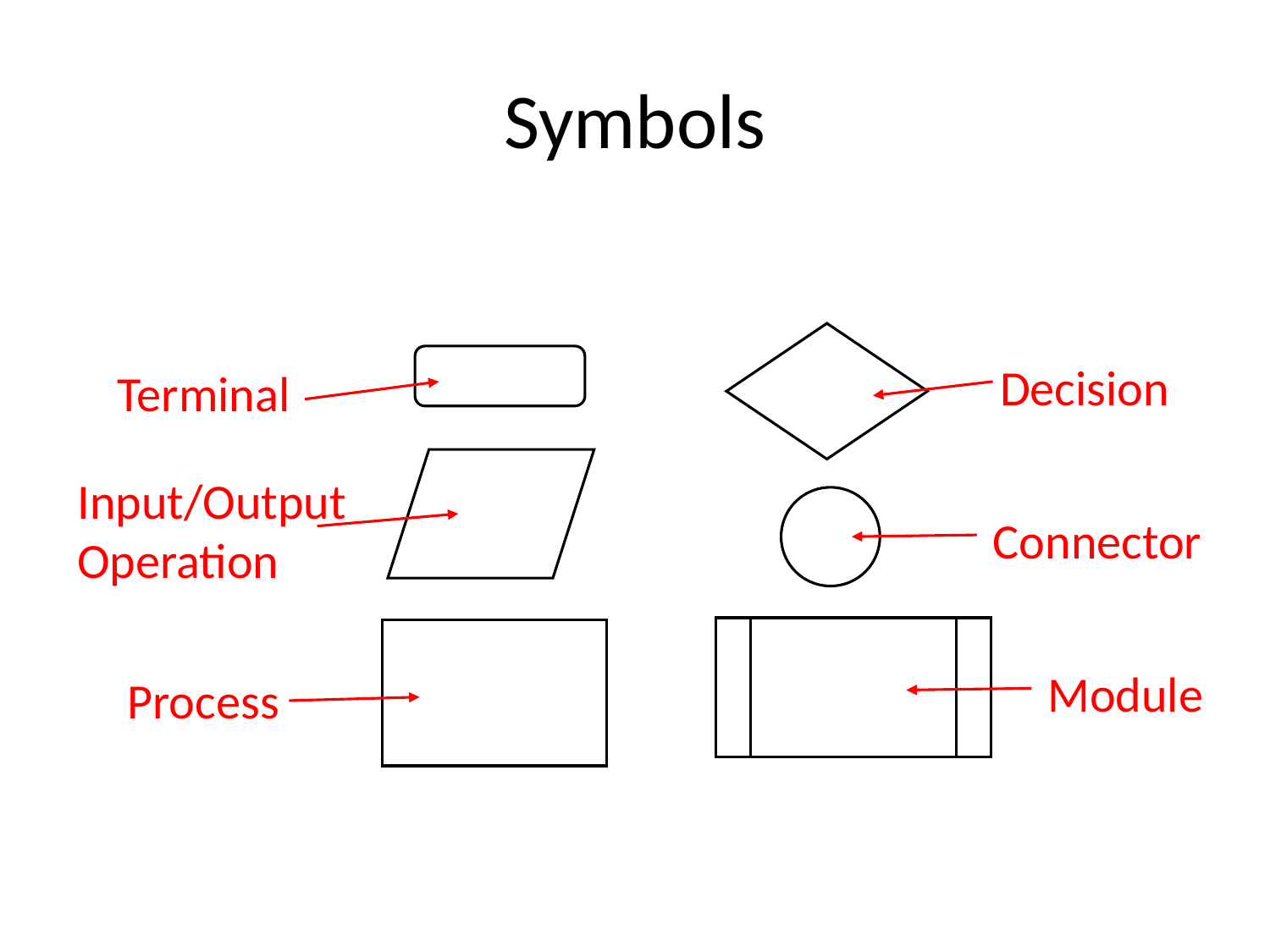

# Symbols

Decision
Terminal

Input/Output Operation

Connector

Module
Process